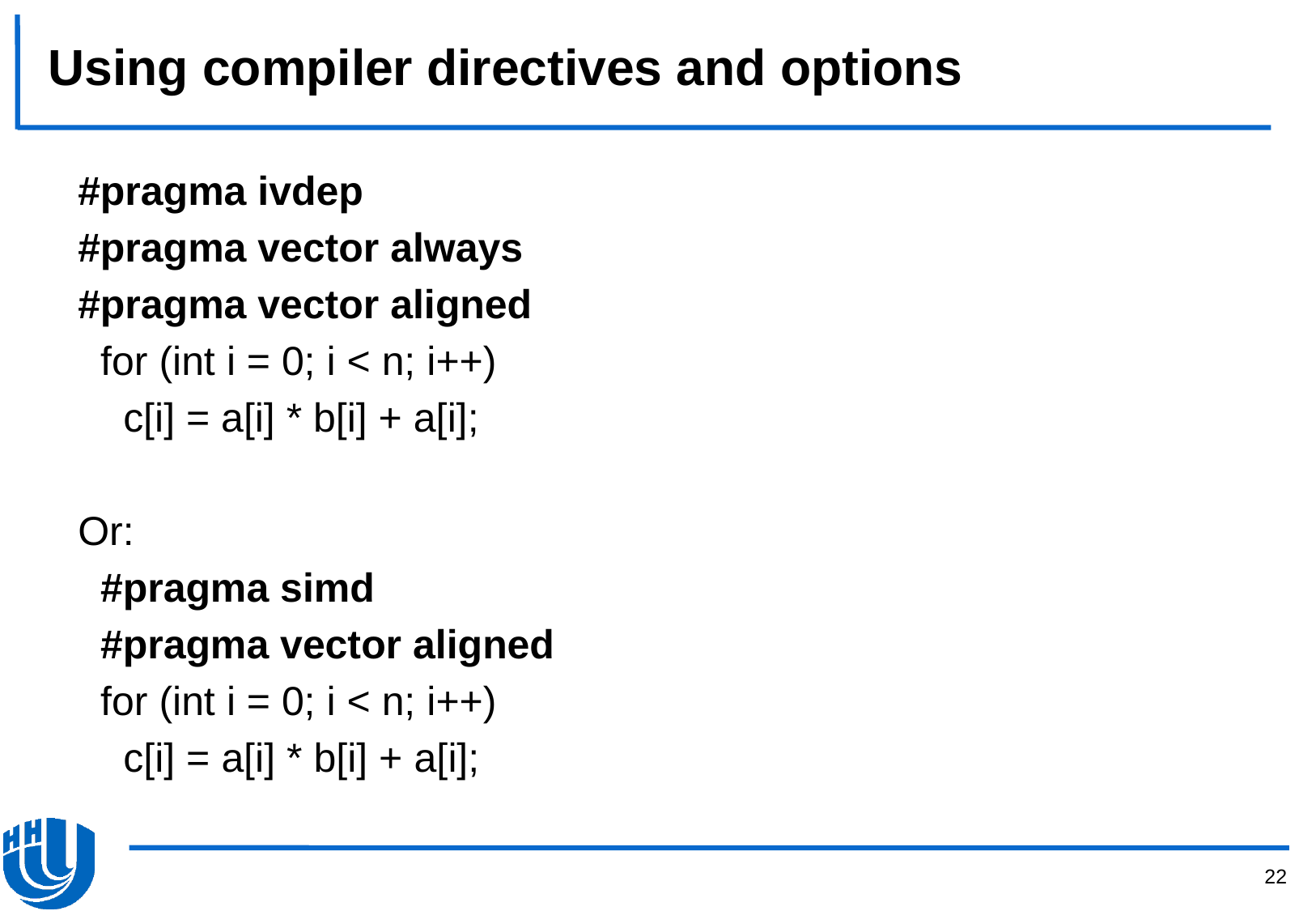

# Using compiler directives and options
#pragma ivdep
#pragma vector always
#pragma vector aligned
  for (int i = 0; i < n; i++)
    c[i] = a[i] * b[i] + a[i];

Or:
  #pragma simd
  #pragma vector aligned
  for (int i = 0; i < n; i++)
    c[i] = a[i] * b[i] + a[i];